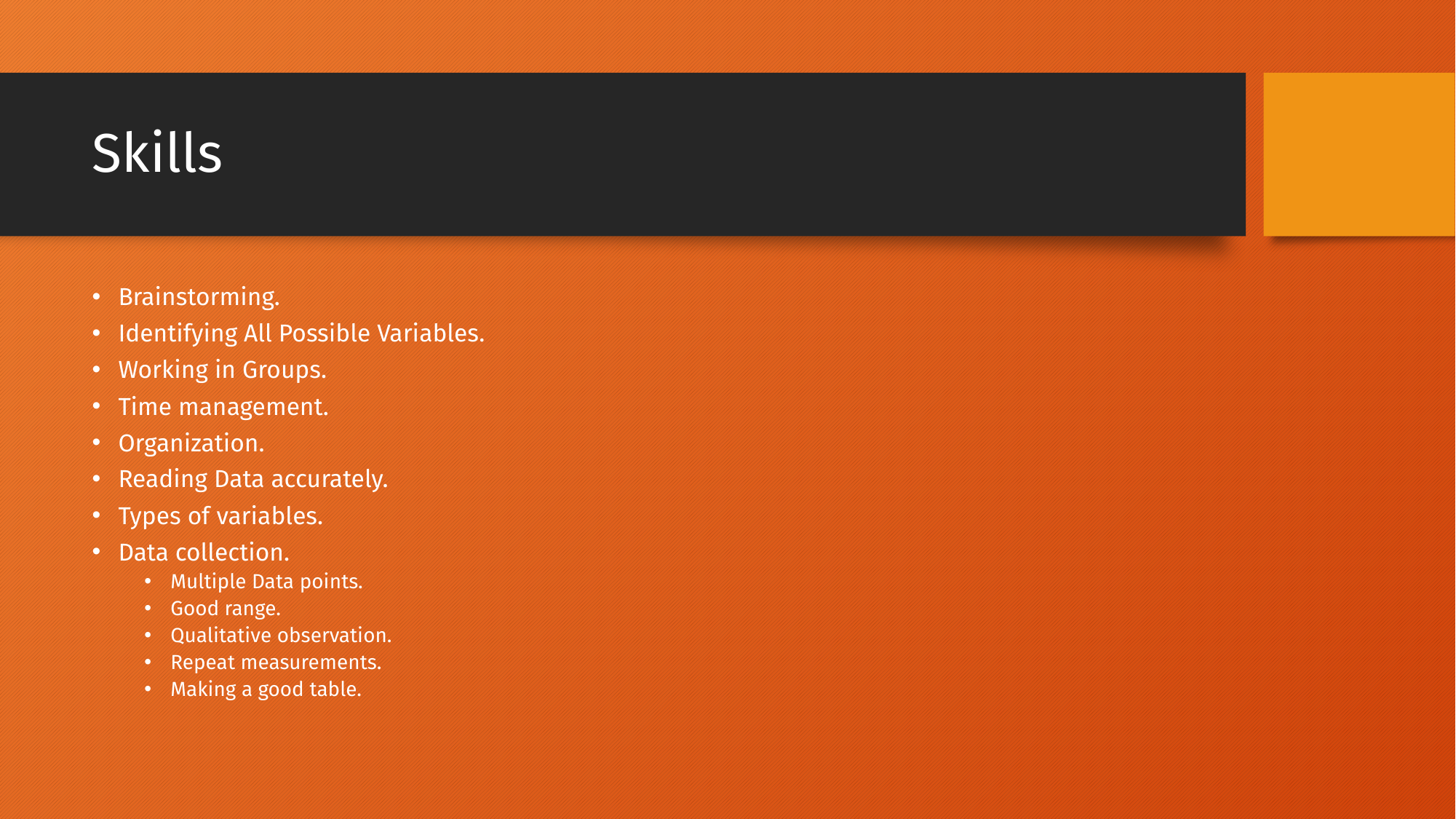

# Skills
Brainstorming.
Identifying All Possible Variables.
Working in Groups.
Time management.
Organization.
Reading Data accurately.
Types of variables.
Data collection.
Multiple Data points.
Good range.
Qualitative observation.
Repeat measurements.
Making a good table.